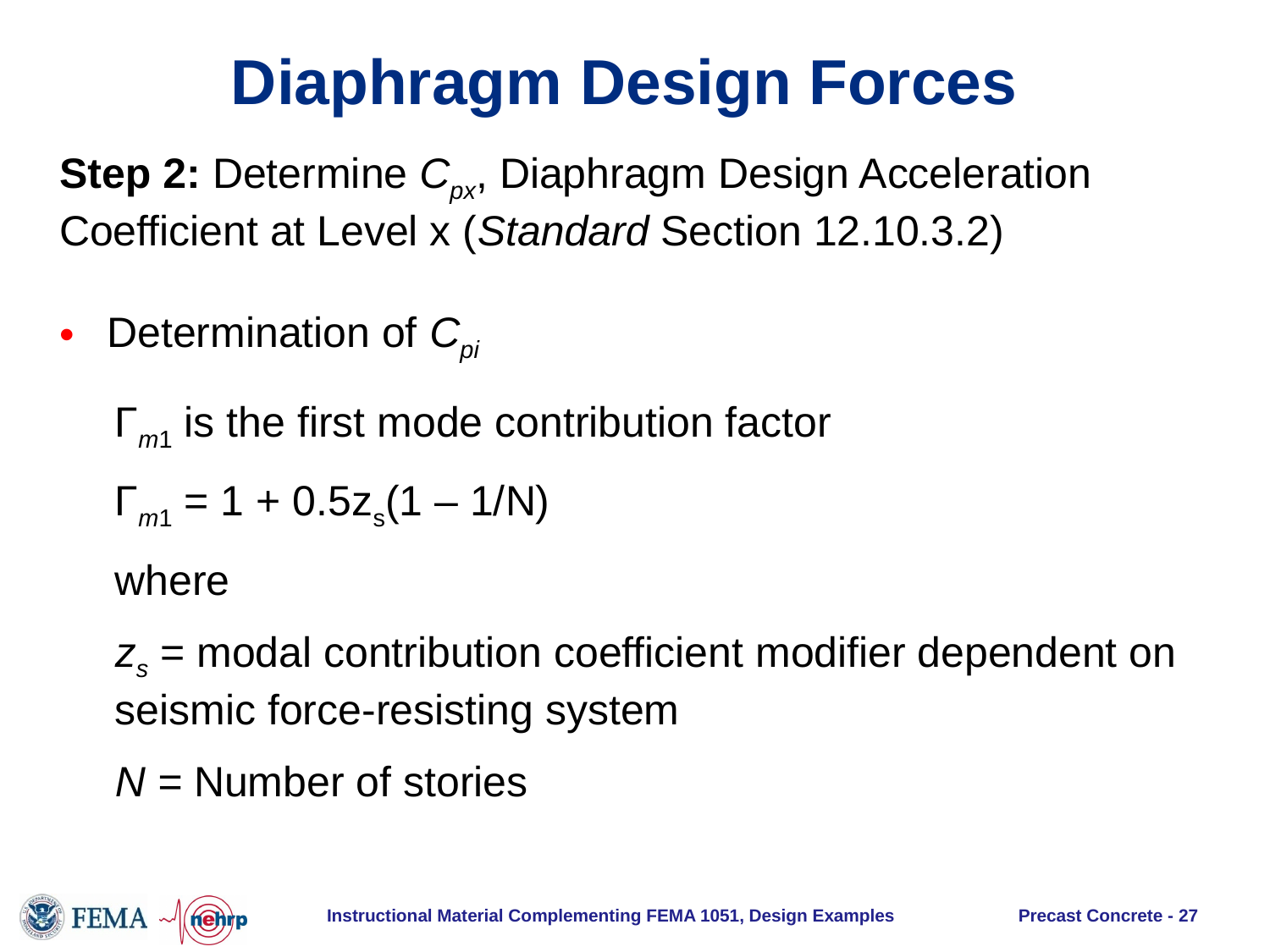

# Diaphragm Design Forces
Step 2: Determine Cpx, Diaphragm Design Acceleration Coefficient at Level x (Standard Section 12.10.3.2)

Determination of Cpi
Γm1 is the first mode contribution factor
Γm1 = 1 + 0.5zs(1 – 1/N)
where
zs = modal contribution coefficient modifier dependent on seismic force-resisting system
N = Number of stories